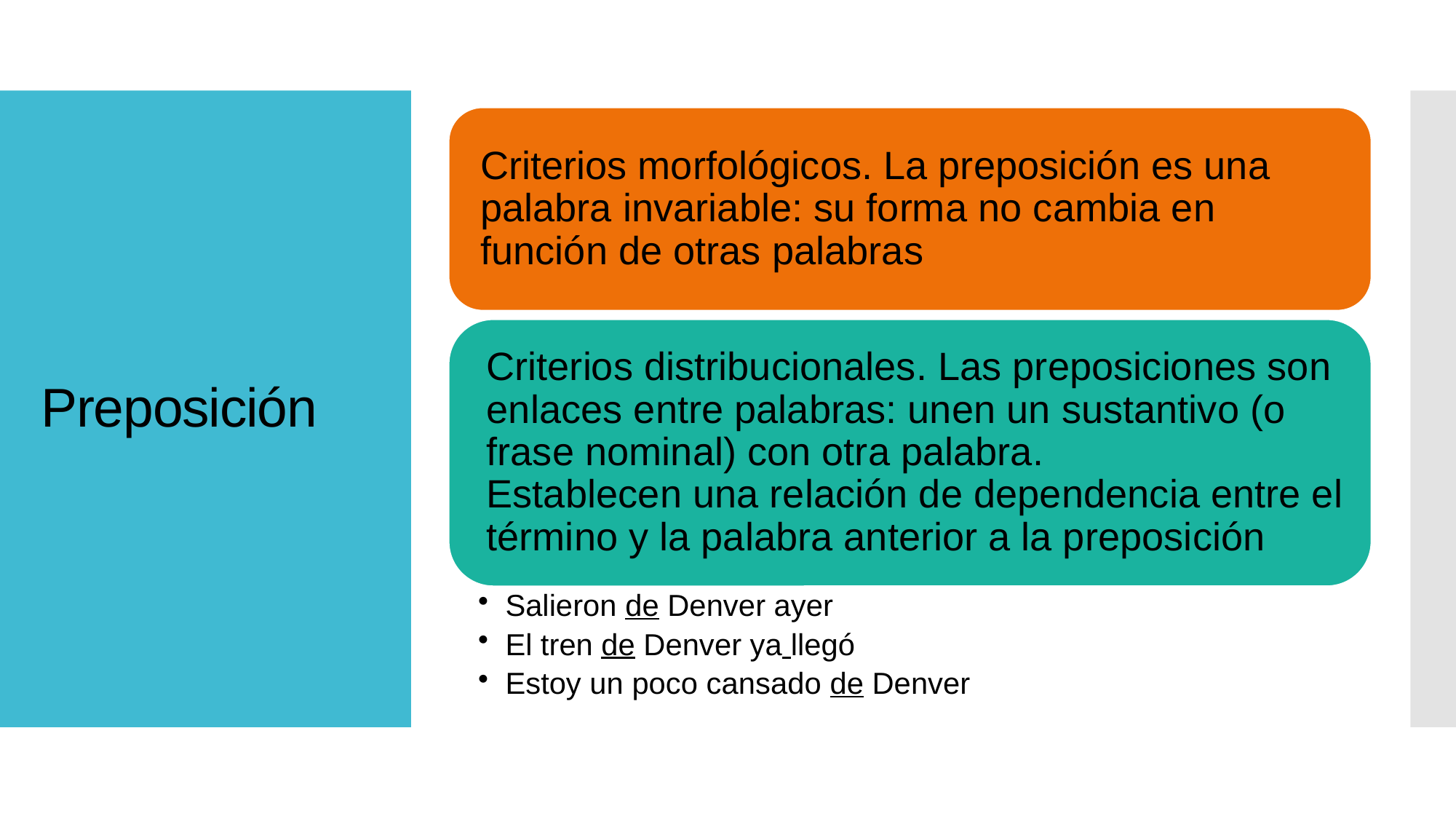

Criterios morfológicos. La preposición es una palabra invariable: su forma no cambia en función de otras palabras
Criterios distribucionales. Las preposiciones son enlaces entre palabras: unen un sustantivo (o frase nominal) con otra palabra.
Establecen una relación de dependencia entre el término y la palabra anterior a la preposición
Salieron de Denver ayer
El tren de Denver ya llegó
Estoy un poco cansado de Denver
# Preposición